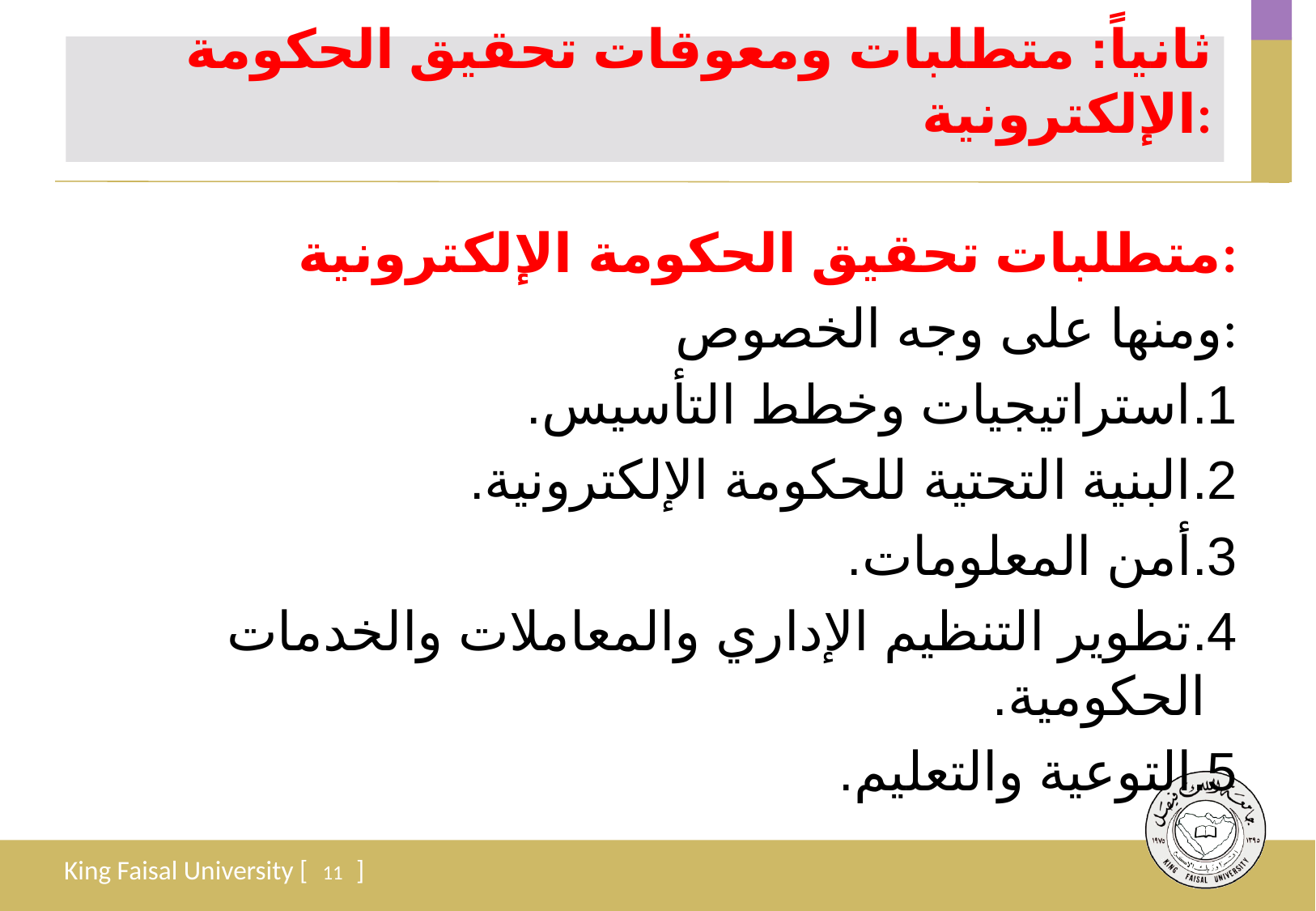

# ثانياً: متطلبات ومعوقات تحقيق الحكومة الإلكترونية:
متطلبات تحقيق الحكومة الإلكترونية:
ومنها على وجه الخصوص:
استراتيجيات وخطط التأسيس.
البنية التحتية للحكومة الإلكترونية.
أمن المعلومات.
تطوير التنظيم الإداري والمعاملات والخدمات الحكومية.
التوعية والتعليم.

11